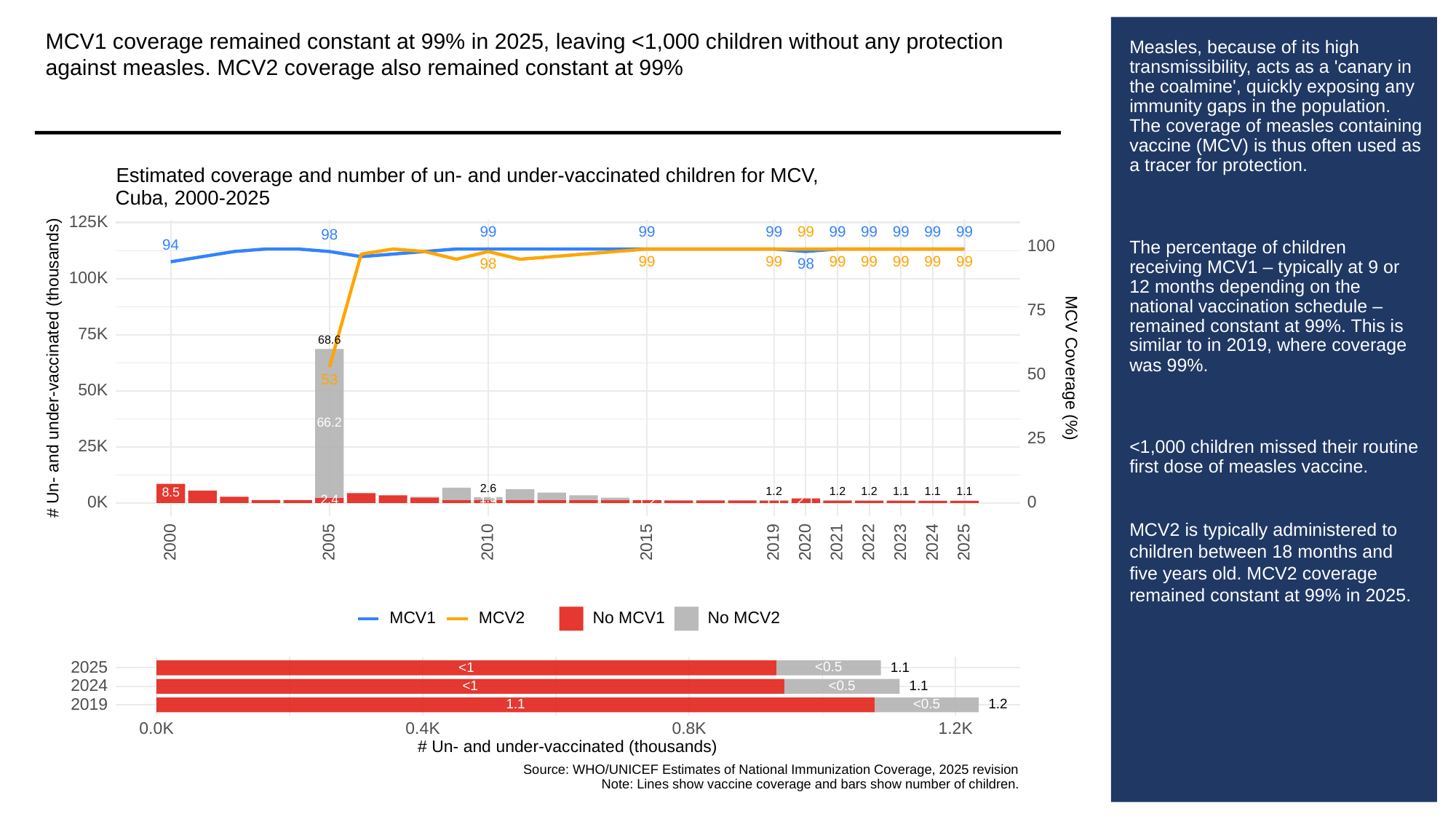

MCV1 coverage remained constant at 99% in 2025, leaving <1,000 children without any protection against measles. MCV2 coverage also remained constant at 99%
# Measles, because of its high transmissibility, acts as a 'canary in the coalmine', quickly exposing any immunity gaps in the population. The coverage of measles containing vaccine (MCV) is thus often used as a tracer for protection.

The percentage of children receiving MCV1 – typically at 9 or 12 months depending on the national vaccination schedule – remained constant at 99%. This is similar to in 2019, where coverage was 99%.

<1,000 children missed their routine first dose of measles vaccine.

MCV2 is typically administered to children between 18 months and five years old. MCV2 coverage remained constant at 99% in 2025.

Estimated coverage and number of un- and under-vaccinated children for MCV,
Cuba, 2000-2025
125K

99
99
99
99
99
99
99
99
99
98
94
100

99
99
99
99
99
99
99
98
98
100K

75

75K

68.6

# Un- and under-vaccinated (thousands)
MCV Coverage (%)

50
53
50K

66.2

25
25K

2.6
1.2
1.2

1.2
1.1
1.1
1.1
8.5

1.3

2.4
2.1
1.3

0K
0
1.2
1.1

2023
2000
2005
2010
2015
2019
2020
2021
2022
2024
2025

MCV1
MCV2
No MCV1
No MCV2

2025
<0.5
<1
1.1

2024
<0.5
<1
1.1

2019
<0.5
1.1
1.2

0.0K
0.4K
0.8K
1.2K
# Un- and under-vaccinated (thousands)
Source: WHO/UNICEF Estimates of National Immunization Coverage, 2025 revision
Note: Lines show vaccine coverage and bars show number of children.